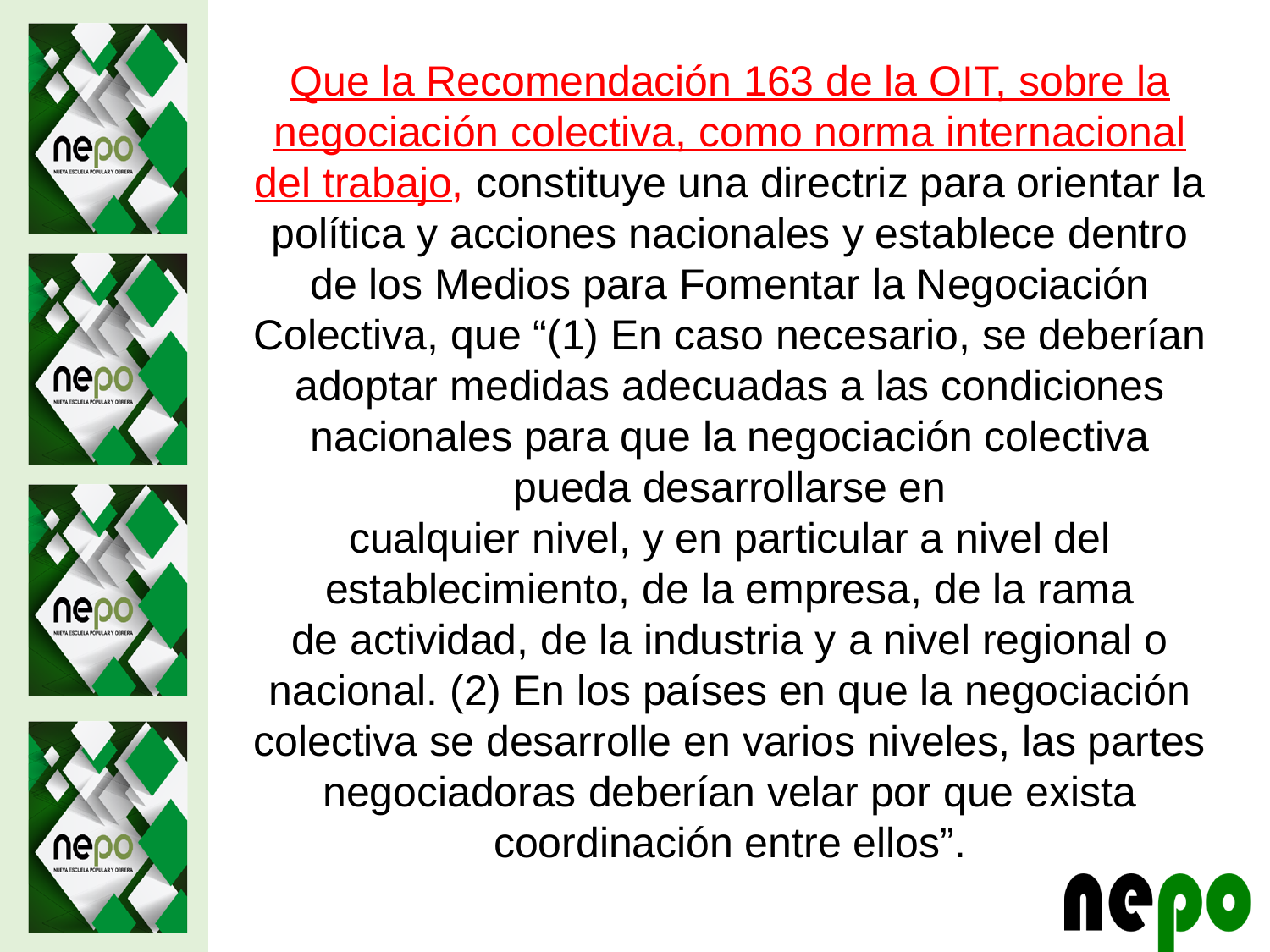

Que la Recomendación 163 de la OIT, sobre la negociación colectiva, como norma internacional del trabajo, constituye una directriz para orientar la política y acciones nacionales y establece dentro de los Medios para Fomentar la Negociación Colectiva, que “(1) En caso necesario, se deberían adoptar medidas adecuadas a las condiciones nacionales para que la negociación colectiva pueda desarrollarse en
cualquier nivel, y en particular a nivel del establecimiento, de la empresa, de la rama
de actividad, de la industria y a nivel regional o nacional. (2) En los países en que la negociación colectiva se desarrolle en varios niveles, las partes negociadoras deberían velar por que exista coordinación entre ellos”.